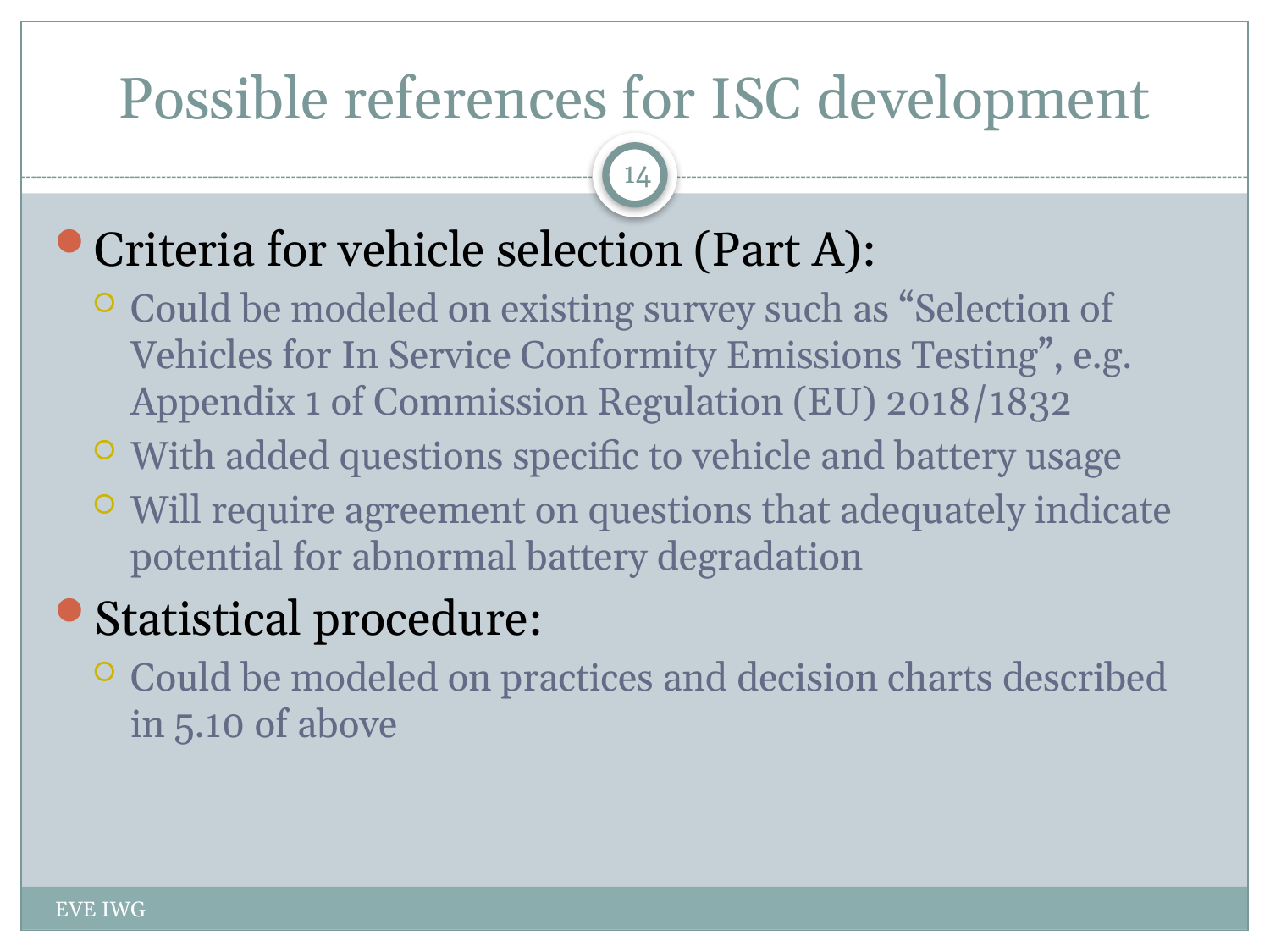

# Possible references for ISC development
14
Criteria for vehicle selection (Part A):
Could be modeled on existing survey such as “Selection of Vehicles for In Service Conformity Emissions Testing”, e.g. Appendix 1 of Commission Regulation (EU) 2018/1832
With added questions specific to vehicle and battery usage
Will require agreement on questions that adequately indicate potential for abnormal battery degradation
Statistical procedure:
Could be modeled on practices and decision charts described in 5.10 of above
EVE IWG